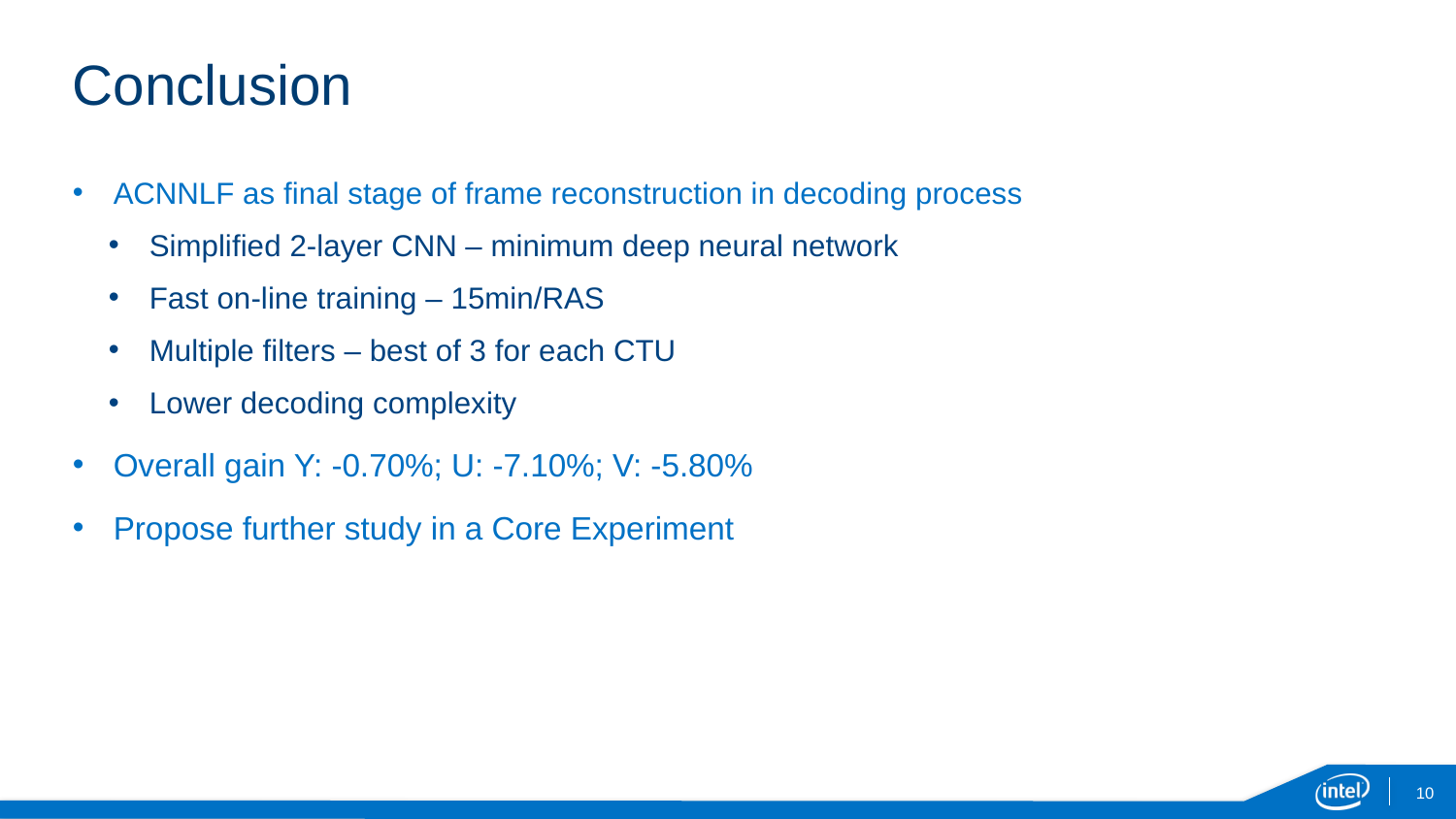

# Conclusion
ACNNLF as final stage of frame reconstruction in decoding process
Simplified 2-layer CNN – minimum deep neural network
Fast on-line training – 15min/RAS
Multiple filters – best of 3 for each CTU
Lower decoding complexity
Overall gain Y: -0.70%; U: -7.10%; V: -5.80%
Propose further study in a Core Experiment

10